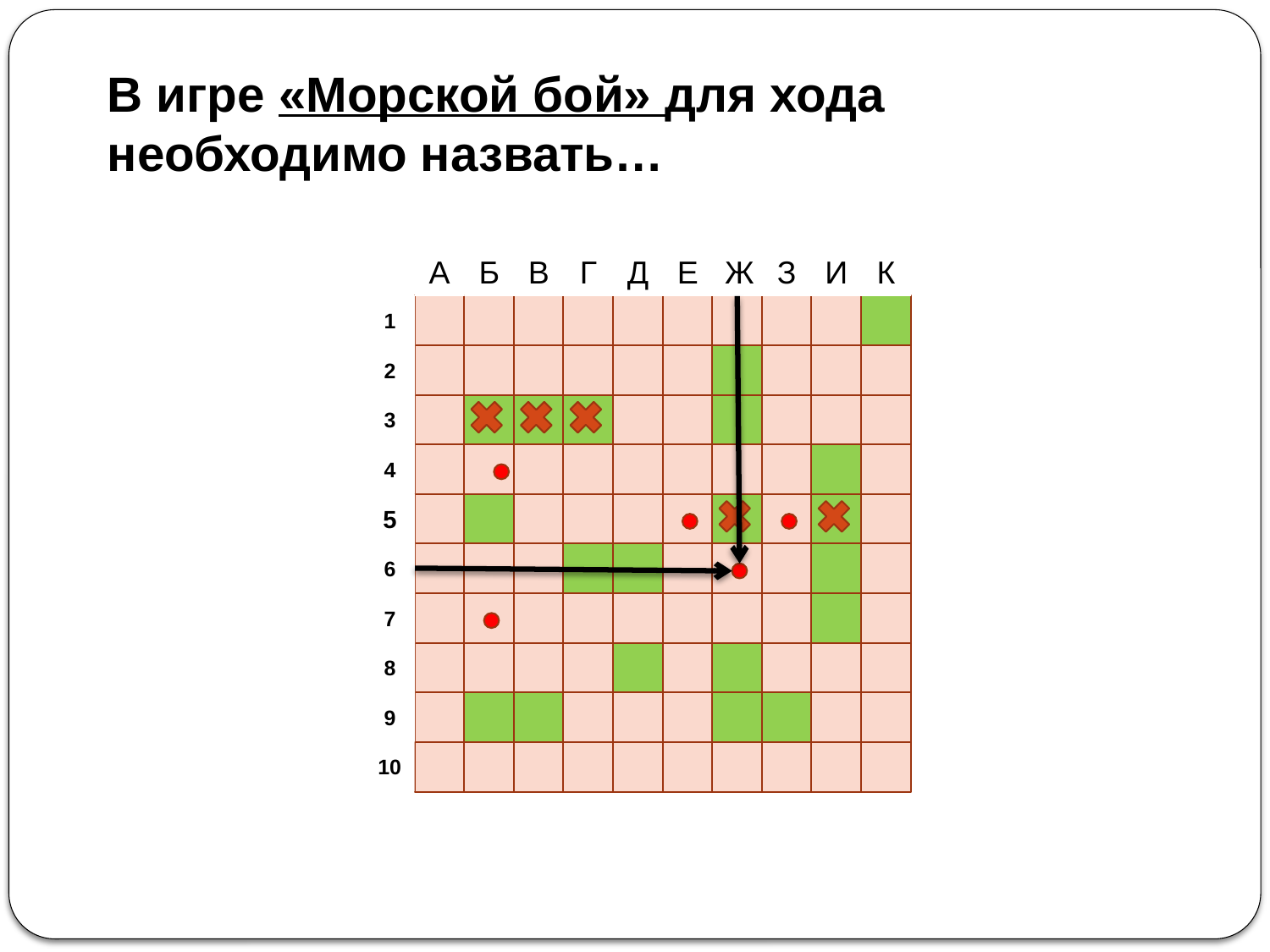

В игре «Морской бой» для хода необходимо назвать…
А
Б
В
Г
Д
Е
Ж
З
И
К

10
9
7
5
3
1
8
6
4
2